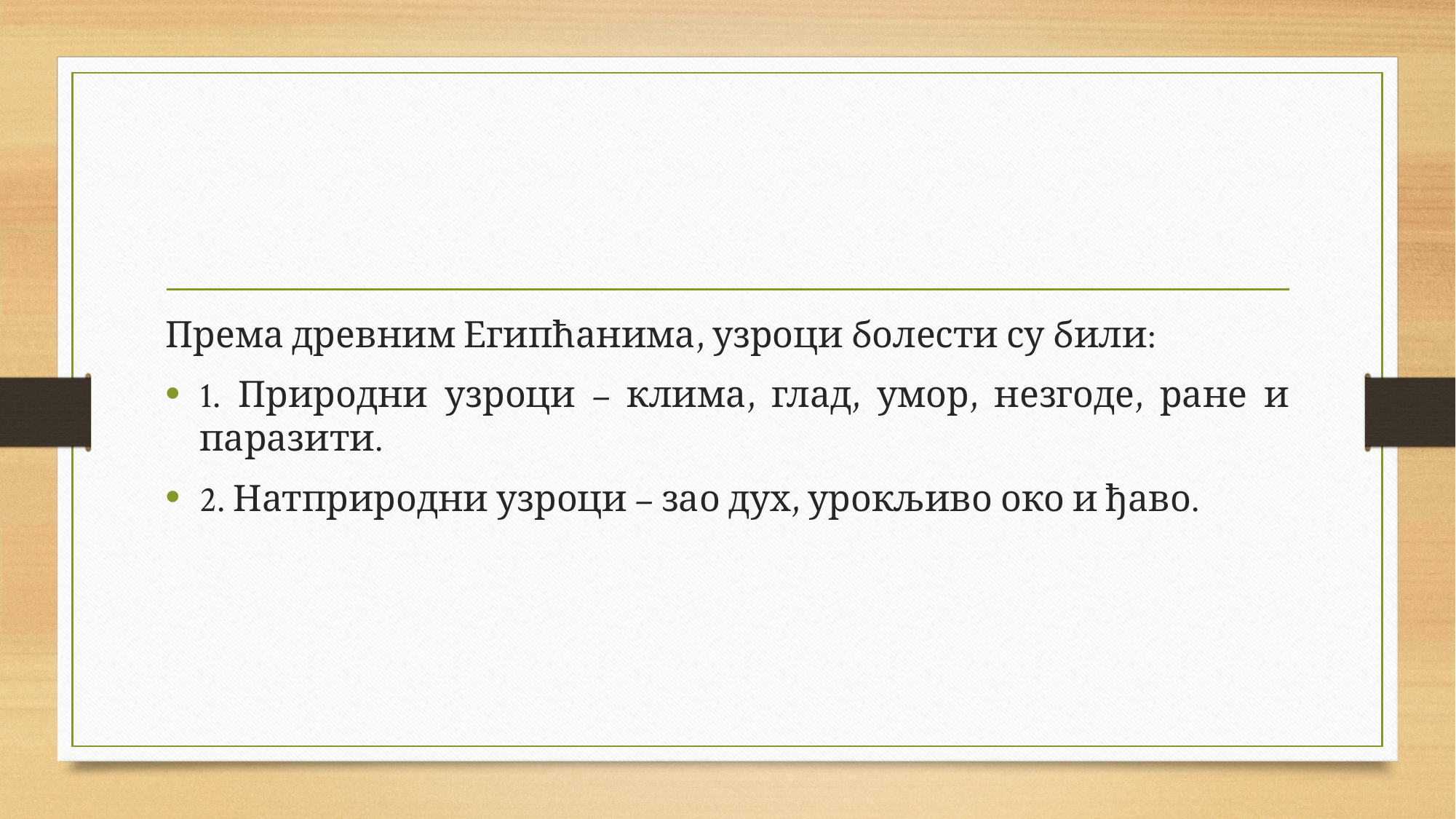

Према древним Египћанима, узроци болести су били:
1. Природни узроци – клима, глад, умор, незгоде, ране и паразити.
2. Натприродни узроци – зао дух, урокљиво око и ђаво.